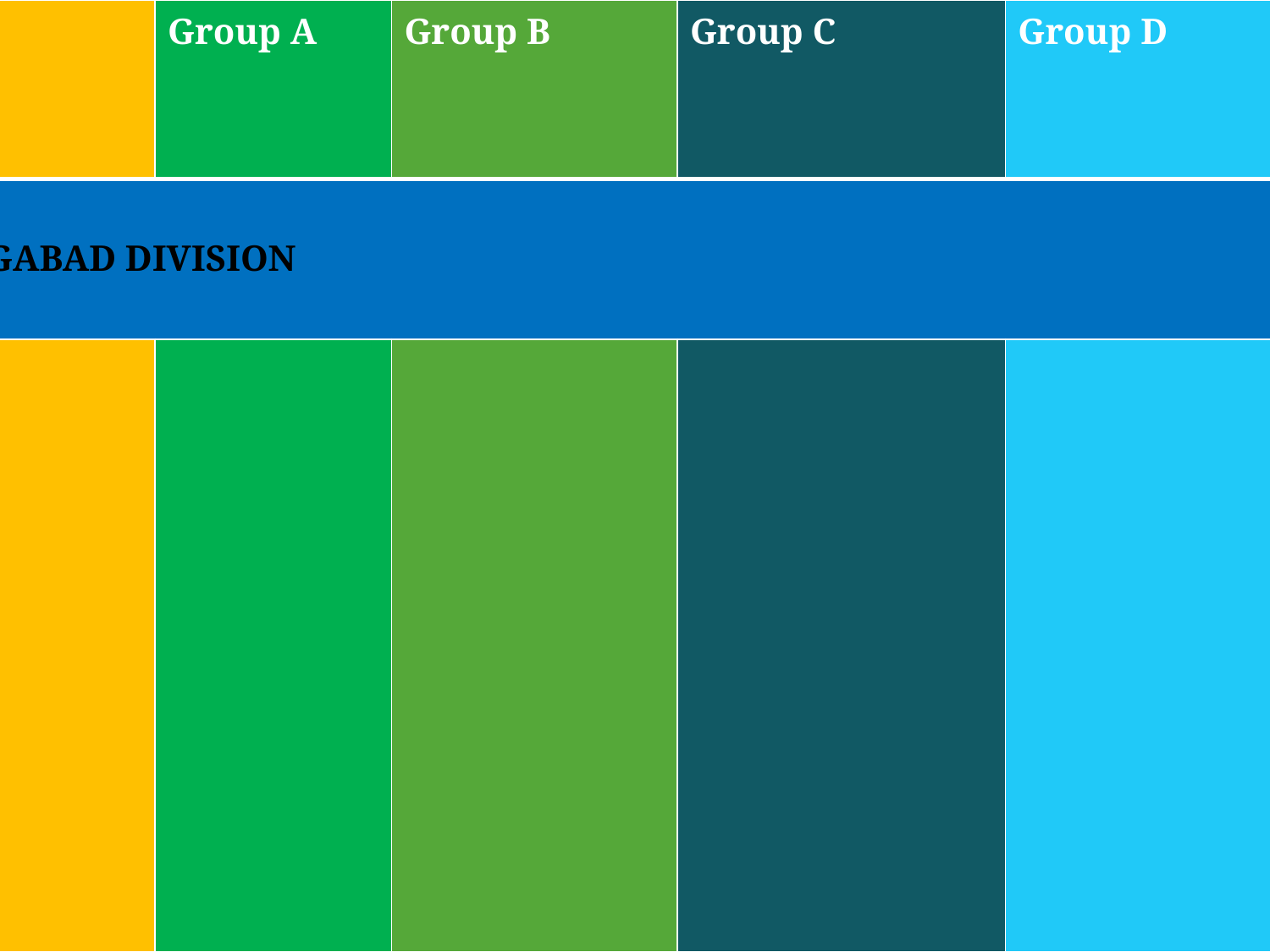

| District | Group A | Group B | Group C | Group D | Group D |
| --- | --- | --- | --- | --- | --- |
| AURANGABAD DIVISION |  |  |  |  |  |
| Beed |  |  |  |  | Beed Georai Majalgaon Ambejogai Kaij Patoda Ashti Dharur Parli Wadavani Shirur Kasar |